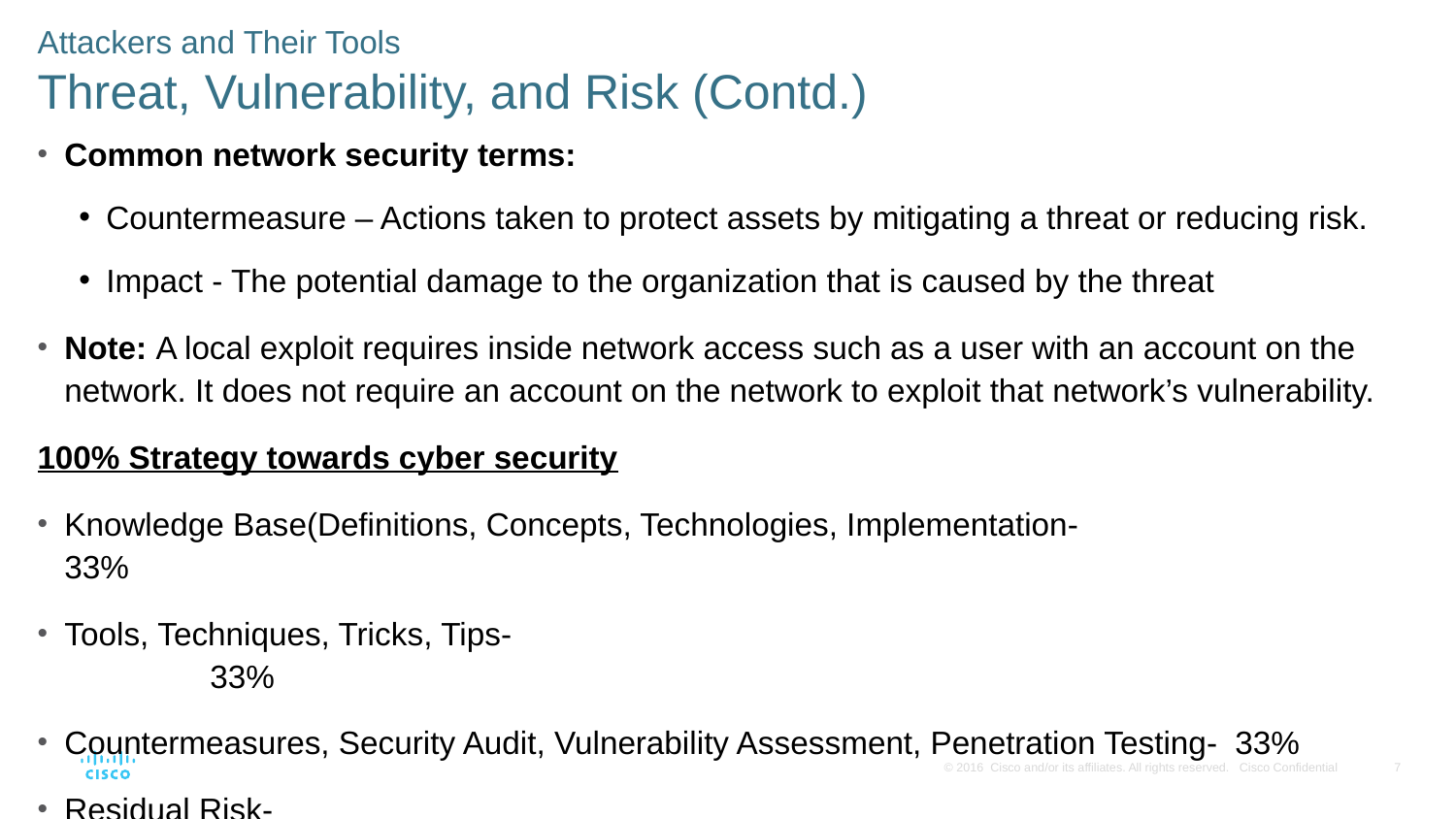

Attackers and Their Tools
Threat, Vulnerability, and Risk (Contd.)
Common network security terms:
Countermeasure – Actions taken to protect assets by mitigating a threat or reducing risk.
Impact - The potential damage to the organization that is caused by the threat
Note: A local exploit requires inside network access such as a user with an account on the network. It does not require an account on the network to exploit that network’s vulnerability.
100% Strategy towards cyber security
Knowledge Base(Definitions, Concepts, Technologies, Implementation- 		33%
Tools, Techniques, Tricks, Tips- 							33%
Countermeasures, Security Audit, Vulnerability Assessment, Penetration Testing-  33%
Residual Risk-									1%